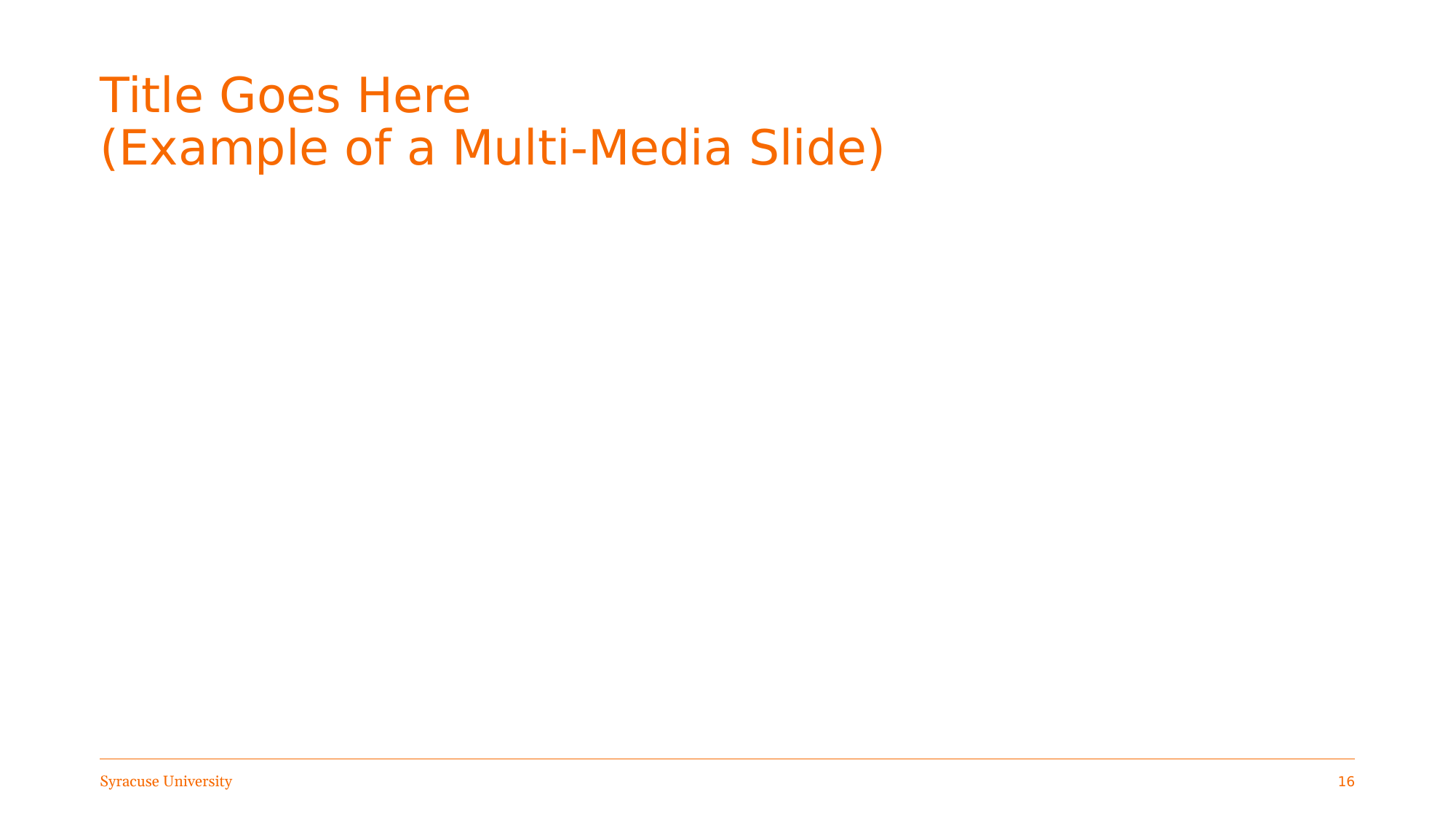

# Title Goes Here (Example of a Multi-Media Slide)